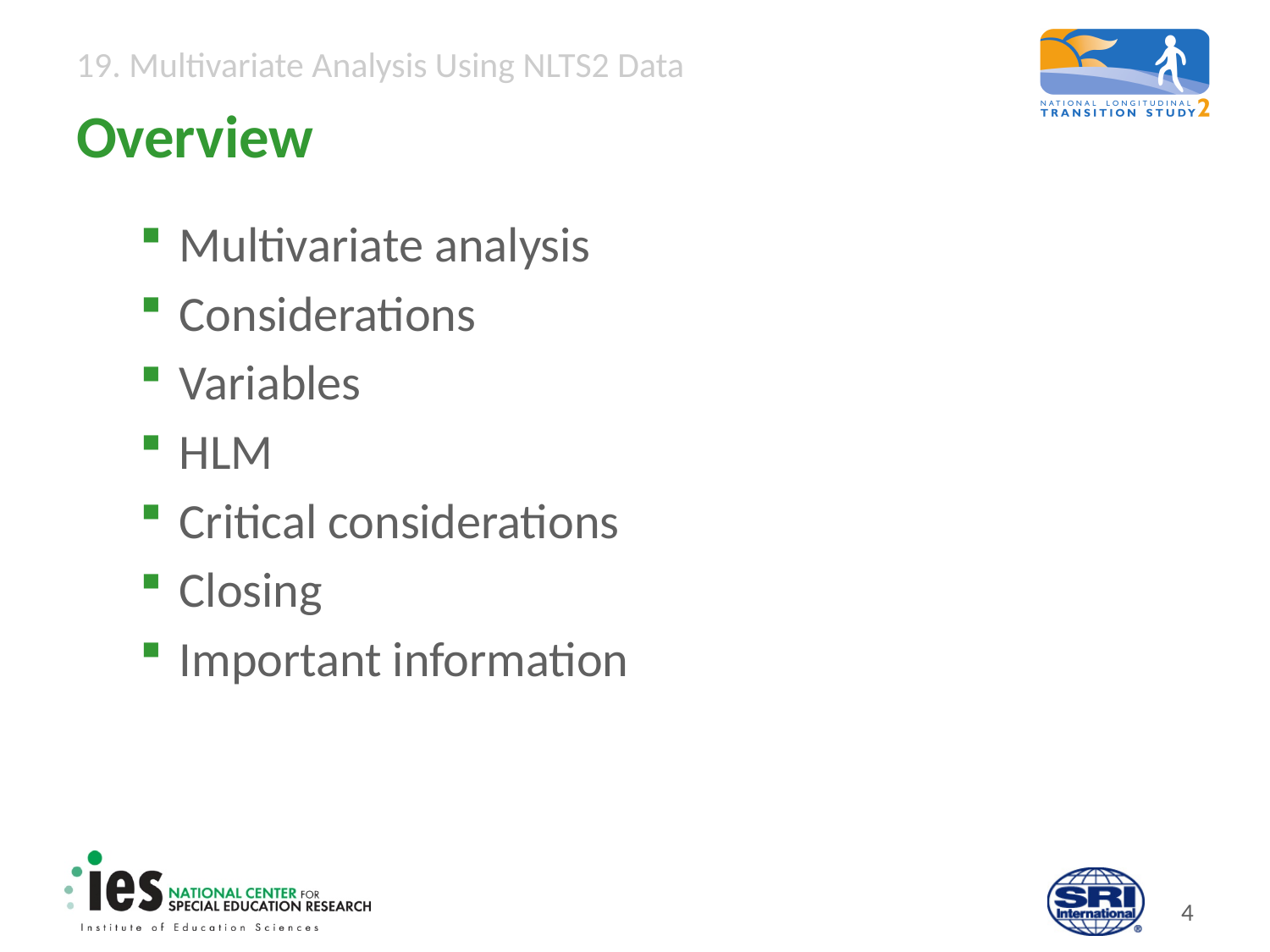

# Overview
Multivariate analysis
Considerations
Variables
HLM
Critical considerations
Closing
Important information
4